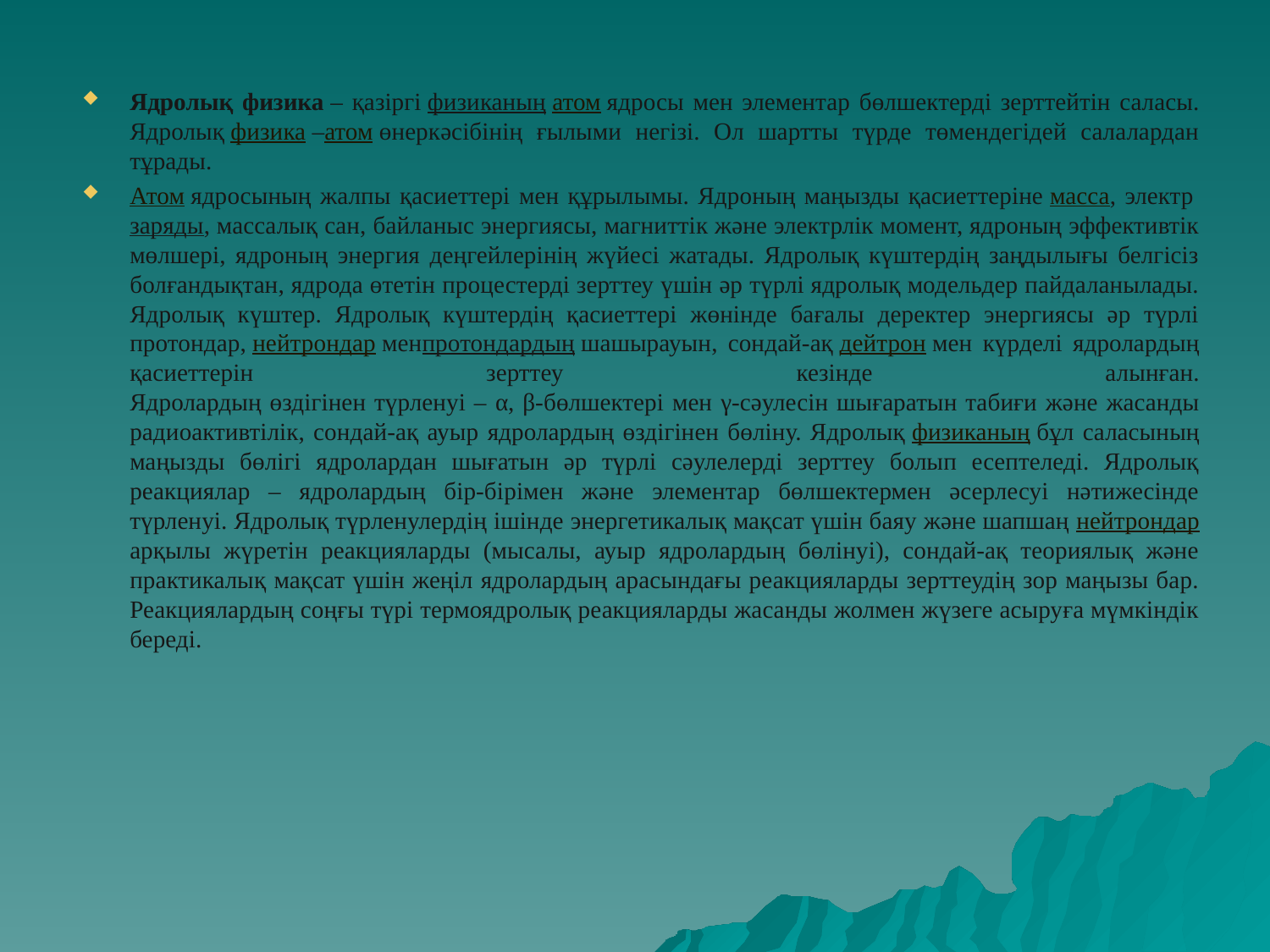

Ядролық физика – қазіргі физиканың атом ядросы мен элементар бөлшектерді зерттейтін саласы. Ядролық физика –атом өнеркәсібінің ғылыми негізі. Ол шартты түрде төмендегідей салалардан тұрады.
Атом ядросының жалпы қасиеттері мен құрылымы. Ядроның маңызды қасиеттеріне масса, электр заряды, массалық сан, байланыс энергиясы, магниттік және электрлік момент, ядроның эффективтік мөлшері, ядроның энергия деңгейлерінің жүйесі жатады. Ядролық күштердің заңдылығы белгісіз болғандықтан, ядрода өтетін процестерді зерттеу үшін әр түрлі ядролық модельдер пайдаланылады.
Ядролық күштер. Ядролық күштердің қасиеттері жөнінде бағалы деректер энергиясы әр түрлі протондар, нейтрондар менпротондардың шашырауын, сондай-ақ дейтрон мен күрделі ядролардың қасиеттерін зерттеу кезінде алынған.
Ядролардың өздігінен түрленуі – α, β-бөлшектері мен γ-сәулесін шығаратын табиғи және жасанды радиоактивтілік, сондай-ақ ауыр ядролардың өздігінен бөліну. Ядролық физиканың бұл саласының маңызды бөлігі ядролардан шығатын әр түрлі сәулелерді зерттеу болып есептеледі. Ядролық реакциялар – ядролардың бір-бірімен және элементар бөлшектермен әсерлесуі нәтижесінде түрленуі. Ядролық түрленулердің ішінде энергетикалық мақсат үшін баяу және шапшаң нейтрондарарқылы жүретін реакцияларды (мысалы, ауыр ядролардың бөлінуі), сондай-ақ теориялық және практикалық мақсат үшін жеңіл ядролардың арасындағы реакцияларды зерттеудің зор маңызы бар. Реакциялардың соңғы түрі термоядролық реакцияларды жасанды жолмен жүзеге асыруға мүмкіндік береді.